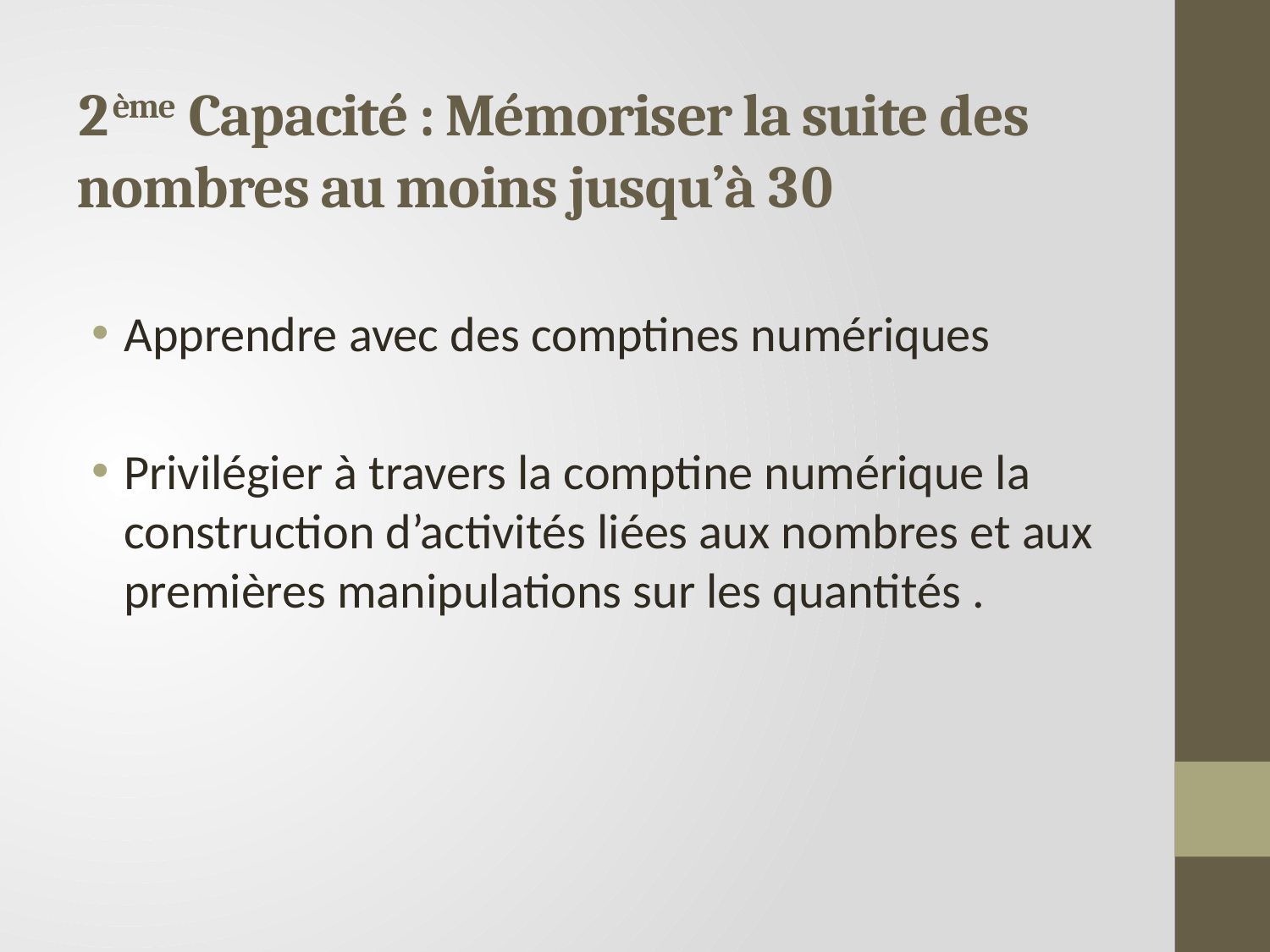

# 2ème Capacité : Mémoriser la suite des nombres au moins jusqu’à 30
Apprendre avec des comptines numériques

Privilégier à travers la comptine numérique la construction d’activités liées aux nombres et aux premières manipulations sur les quantités .